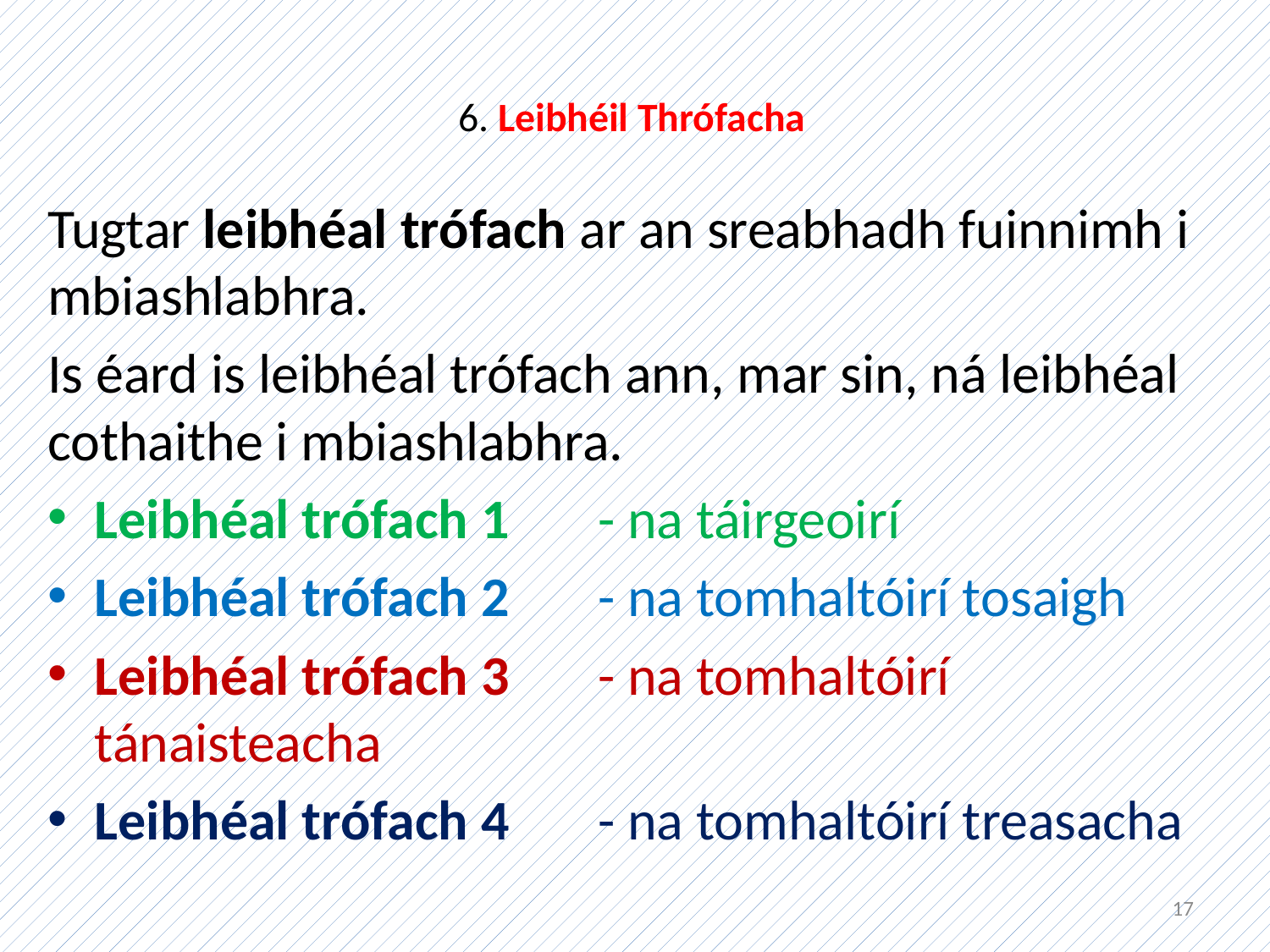

# 6. Leibhéil Thrófacha
Tugtar leibhéal trófach ar an sreabhadh fuinnimh i mbiashlabhra.
Is éard is leibhéal trófach ann, mar sin, ná leibhéal cothaithe i mbiashlabhra.
Leibhéal trófach 1	- na táirgeoirí
Leibhéal trófach 2	- na tomhaltóirí tosaigh
Leibhéal trófach 3	- na tomhaltóirí                 tánaisteacha
Leibhéal trófach 4	- na tomhaltóirí treasacha

17